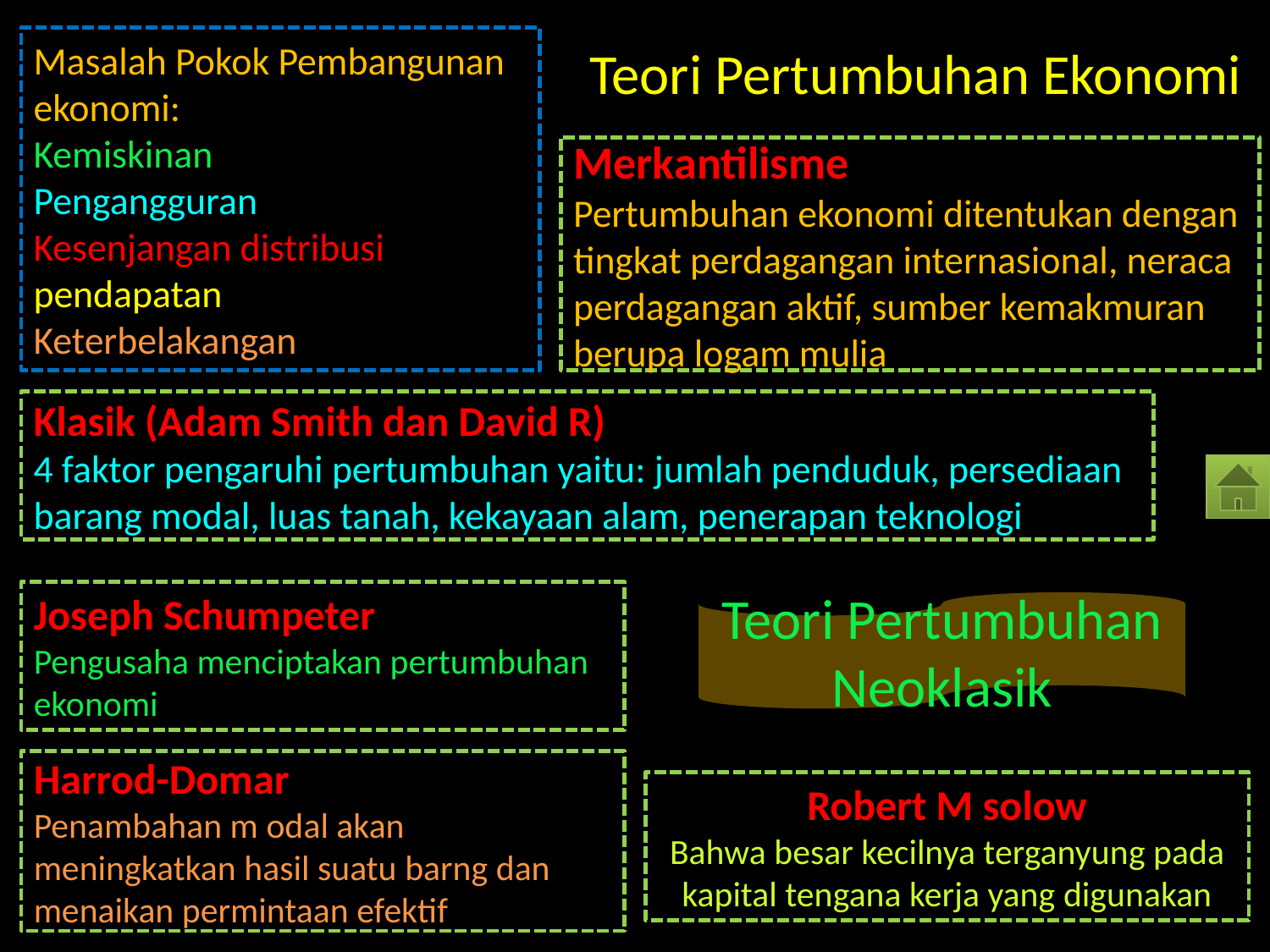

Masalah Pokok Pembangunan ekonomi:
Kemiskinan
Pengangguran
Kesenjangan distribusi pendapatan
Keterbelakangan
# Teori Pertumbuhan Ekonomi
Merkantilisme
Pertumbuhan ekonomi ditentukan dengan tingkat perdagangan internasional, neraca perdagangan aktif, sumber kemakmuran berupa logam mulia
Klasik (Adam Smith dan David R)
4 faktor pengaruhi pertumbuhan yaitu: jumlah penduduk, persediaan barang modal, luas tanah, kekayaan alam, penerapan teknologi

Joseph Schumpeter
Pengusaha menciptakan pertumbuhan ekonomi
Teori Pertumbuhan Neoklasik
Harrod-Domar
Penambahan m odal akan meningkatkan hasil suatu barng dan menaikan permintaan efektif
Robert M solow
Bahwa besar kecilnya terganyung pada kapital tengana kerja yang digunakan